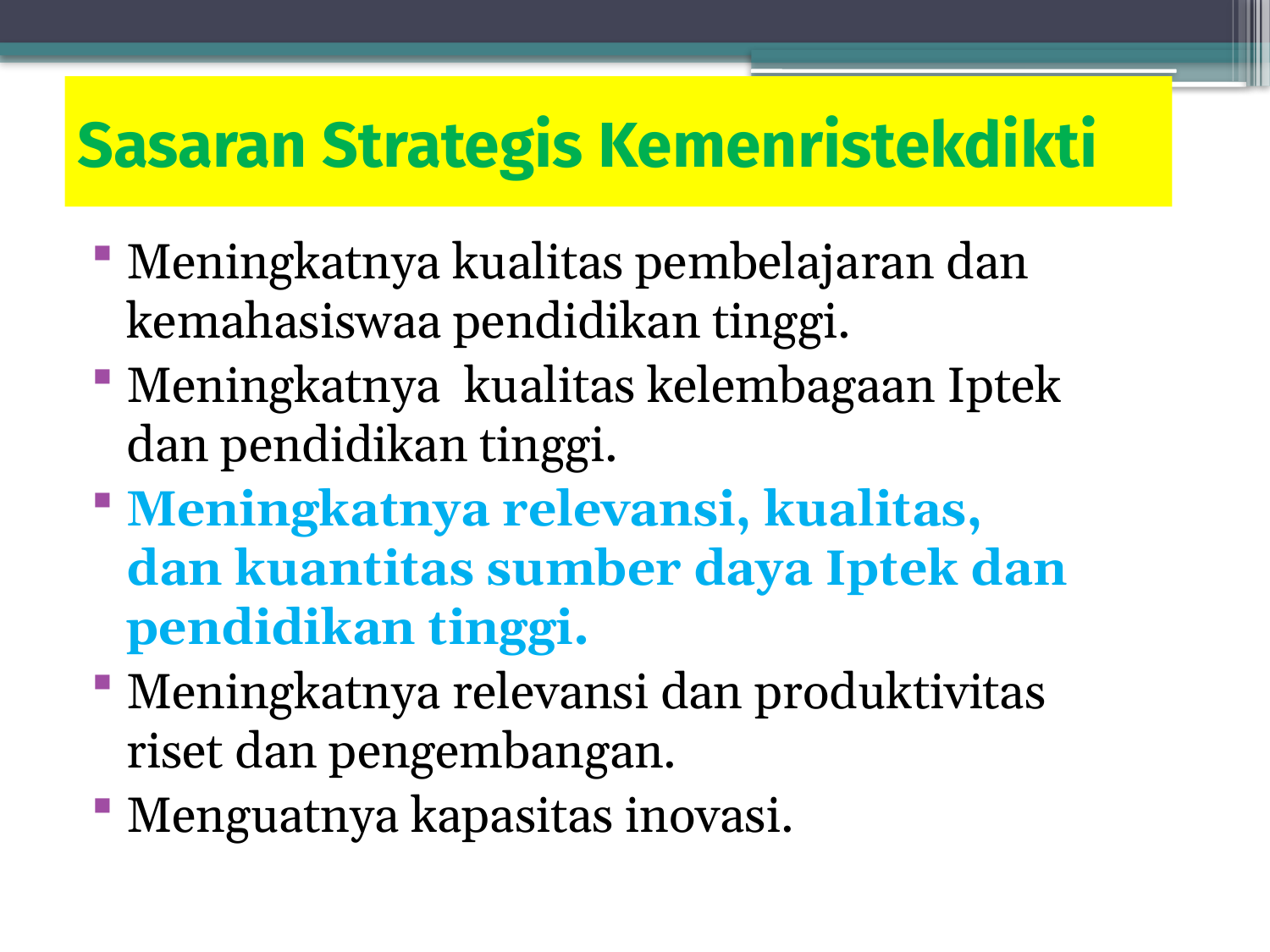

# Sasaran Strategis Kemenristekdikti
Meningkatnya kualitas pembelajaran dan kemahasiswaa pendidikan tinggi.
Meningkatnya  kualitas kelembagaan Iptek dan pendidikan tinggi.
Meningkatnya relevansi, kualitas, dan kuantitas sumber daya Iptek dan pendidikan tinggi.
Meningkatnya relevansi dan produktivitas riset dan pengembangan.
Menguatnya kapasitas inovasi.